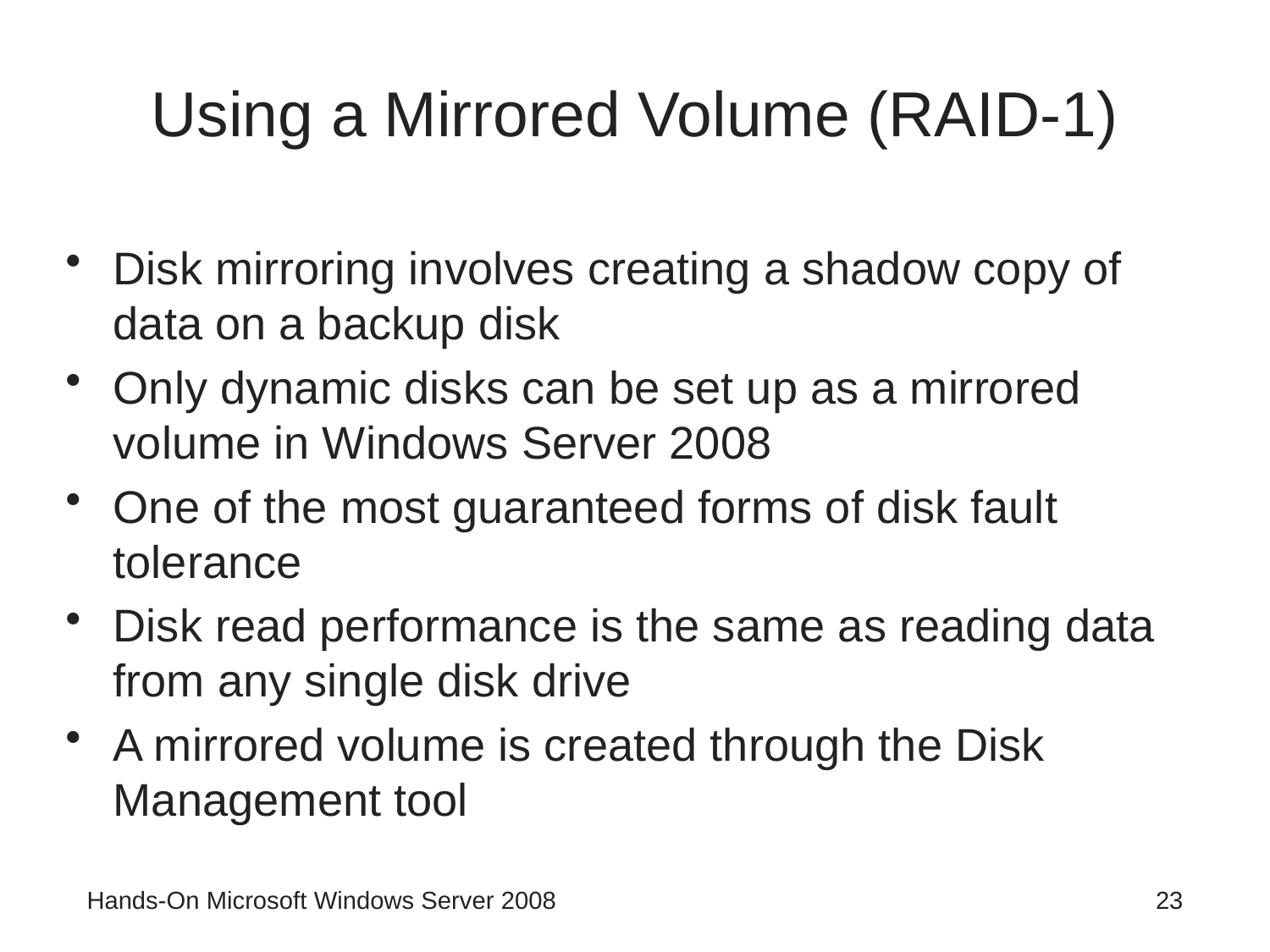

# Using a Mirrored Volume (RAID-1)
Disk mirroring involves creating a shadow copy of data on a backup disk
Only dynamic disks can be set up as a mirrored volume in Windows Server 2008
One of the most guaranteed forms of disk fault tolerance
Disk read performance is the same as reading data from any single disk drive
A mirrored volume is created through the Disk Management tool
Hands-On Microsoft Windows Server 2008
23